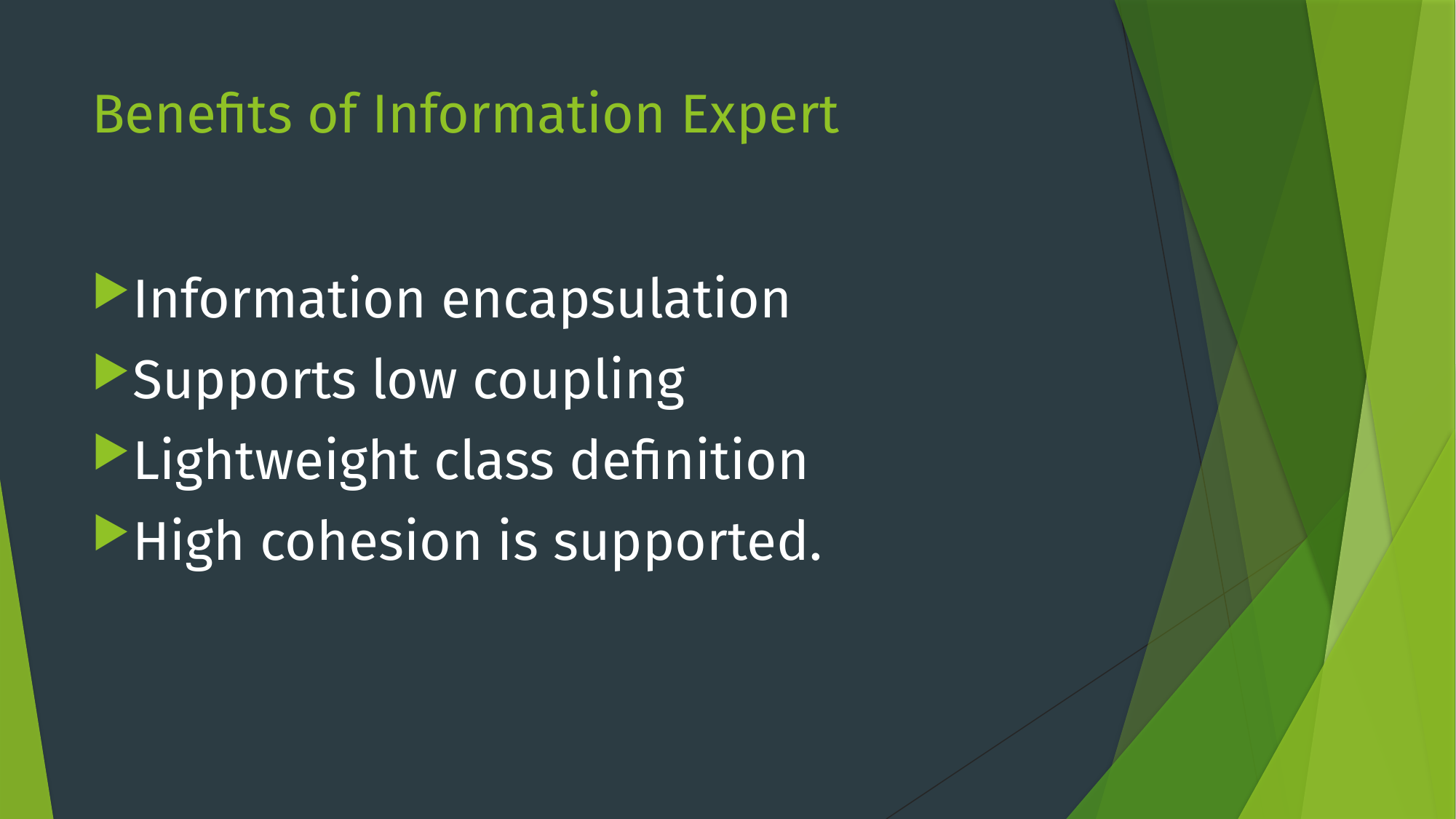

# Benefits of Information Expert
Information encapsulation
Supports low coupling
Lightweight class definition
High cohesion is supported.